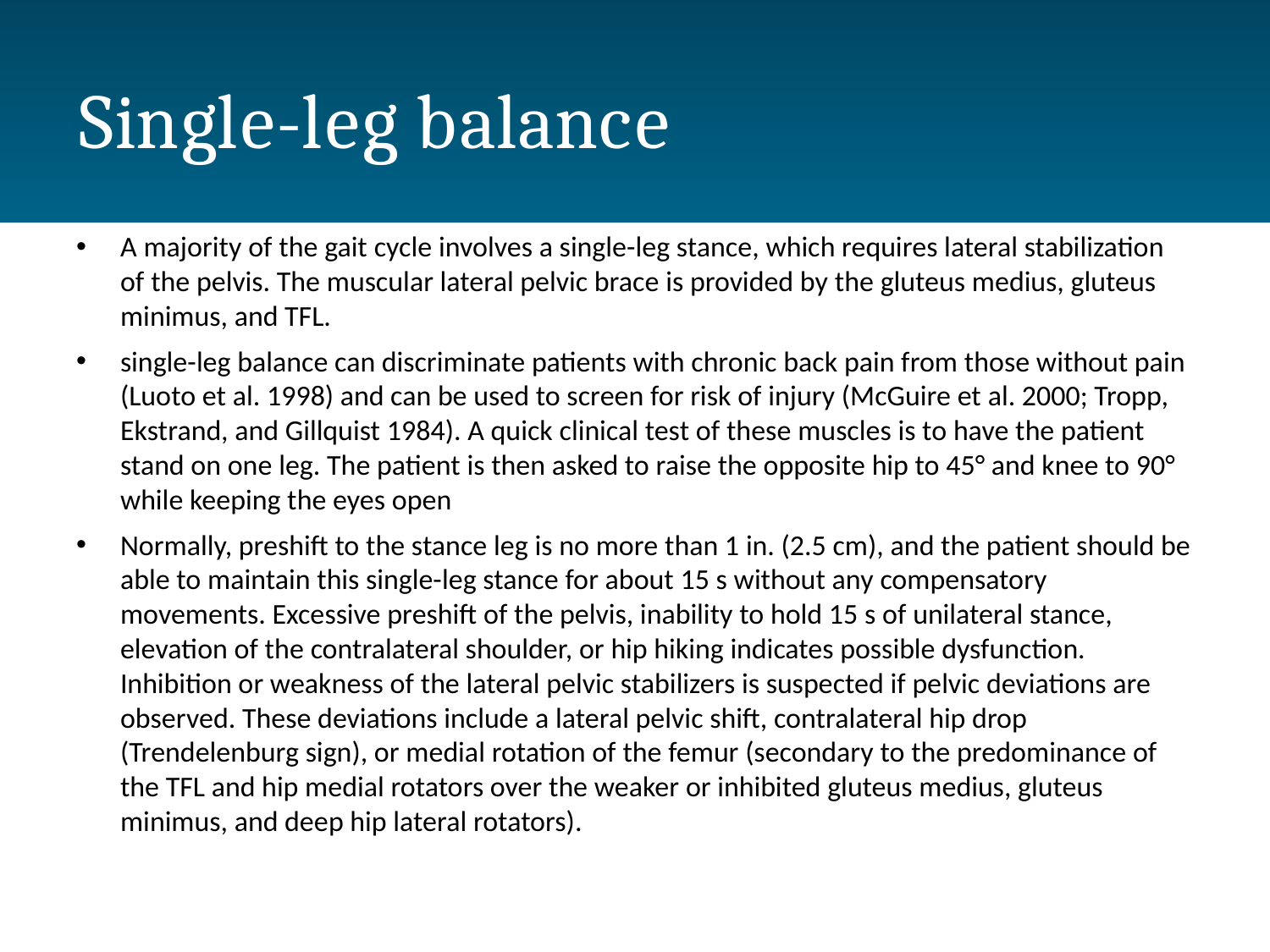

# Single-leg balance
A majority of the gait cycle involves a single-leg stance, which requires lateral stabilization of the pelvis. The muscular lateral pelvic brace is provided by the gluteus medius, gluteus minimus, and TFL.
single-leg balance can discriminate patients with chronic back pain from those without pain (Luoto et al. 1998) and can be used to screen for risk of injury (McGuire et al. 2000; Tropp, Ekstrand, and Gillquist 1984). A quick clinical test of these muscles is to have the patient stand on one leg. The patient is then asked to raise the opposite hip to 45° and knee to 90° while keeping the eyes open
Normally, preshift to the stance leg is no more than 1 in. (2.5 cm), and the patient should be able to maintain this single-leg stance for about 15 s without any compensatory movements. Excessive preshift of the pelvis, inability to hold 15 s of unilateral stance, elevation of the contralateral shoulder, or hip hiking indicates possible dysfunction. Inhibition or weakness of the lateral pelvic stabilizers is suspected if pelvic deviations are observed. These deviations include a lateral pelvic shift, contralateral hip drop (Trendelenburg sign), or medial rotation of the femur (secondary to the predominance of the TFL and hip medial rotators over the weaker or inhibited gluteus medius, gluteus minimus, and deep hip lateral rotators).